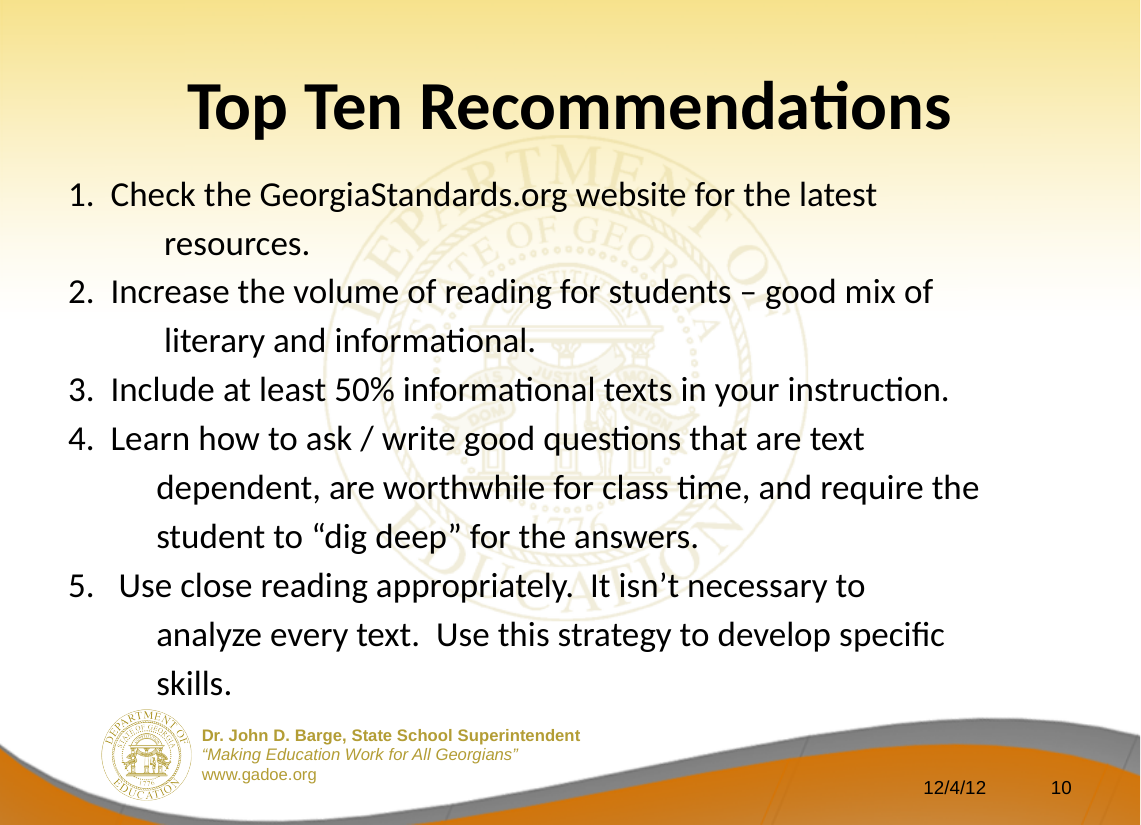

# Top Ten Recommendations
1.  Check the GeorgiaStandards.org website for the latest
            resources.
2.  Increase the volume of reading for students – good mix of
            literary and informational.
3.  Include at least 50% informational texts in your instruction.
4.  Learn how to ask / write good questions that are text
           dependent, are worthwhile for class time, and require the
           student to “dig deep” for the answers.
5.   Use close reading appropriately.  It isn’t necessary to
           analyze every text.  Use this strategy to develop specific
           skills.

12/4/12
10